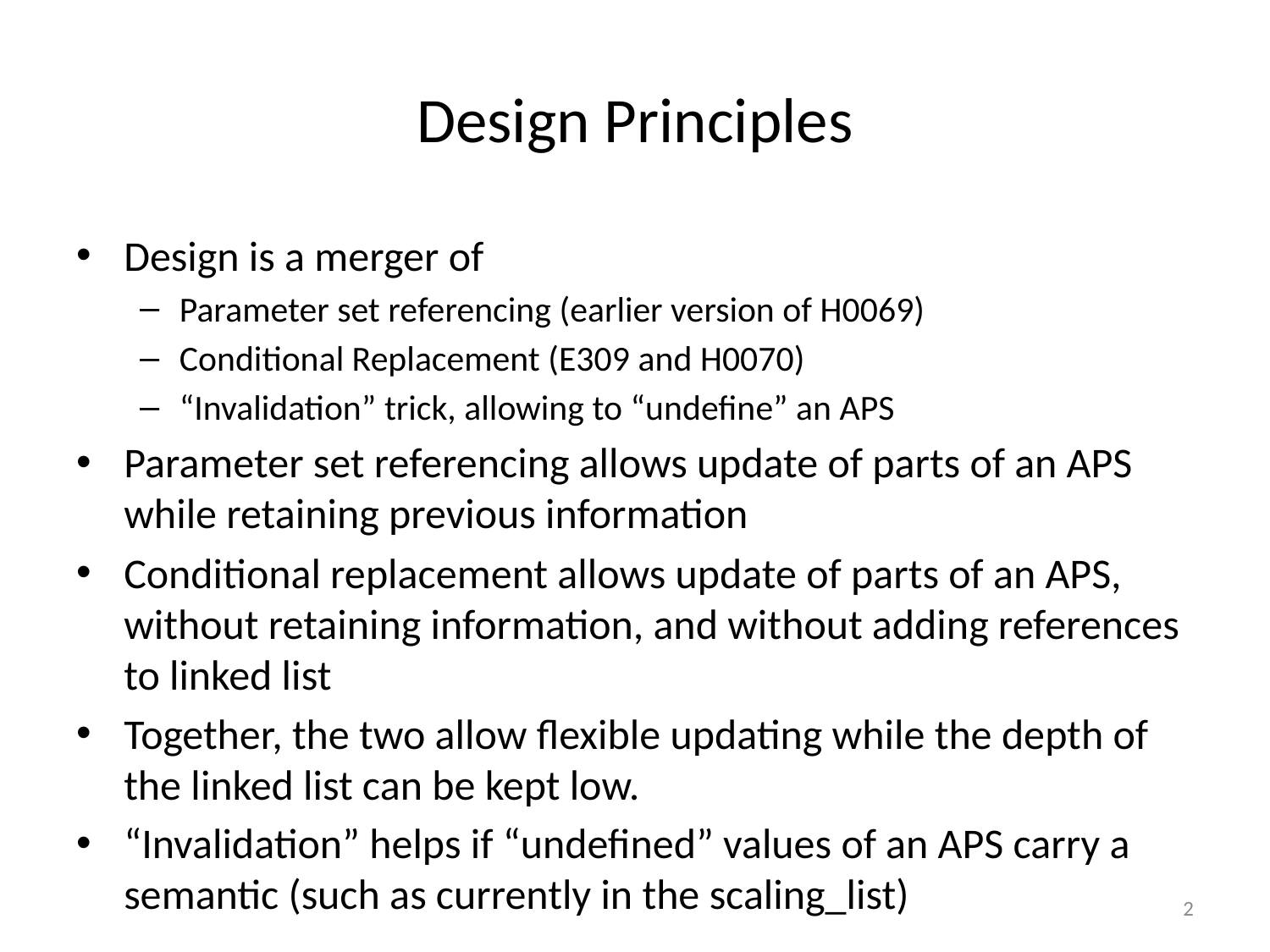

# Design Principles
Design is a merger of
Parameter set referencing (earlier version of H0069)
Conditional Replacement (E309 and H0070)
“Invalidation” trick, allowing to “undefine” an APS
Parameter set referencing allows update of parts of an APS while retaining previous information
Conditional replacement allows update of parts of an APS, without retaining information, and without adding references to linked list
Together, the two allow flexible updating while the depth of the linked list can be kept low.
“Invalidation” helps if “undefined” values of an APS carry a semantic (such as currently in the scaling_list)
2